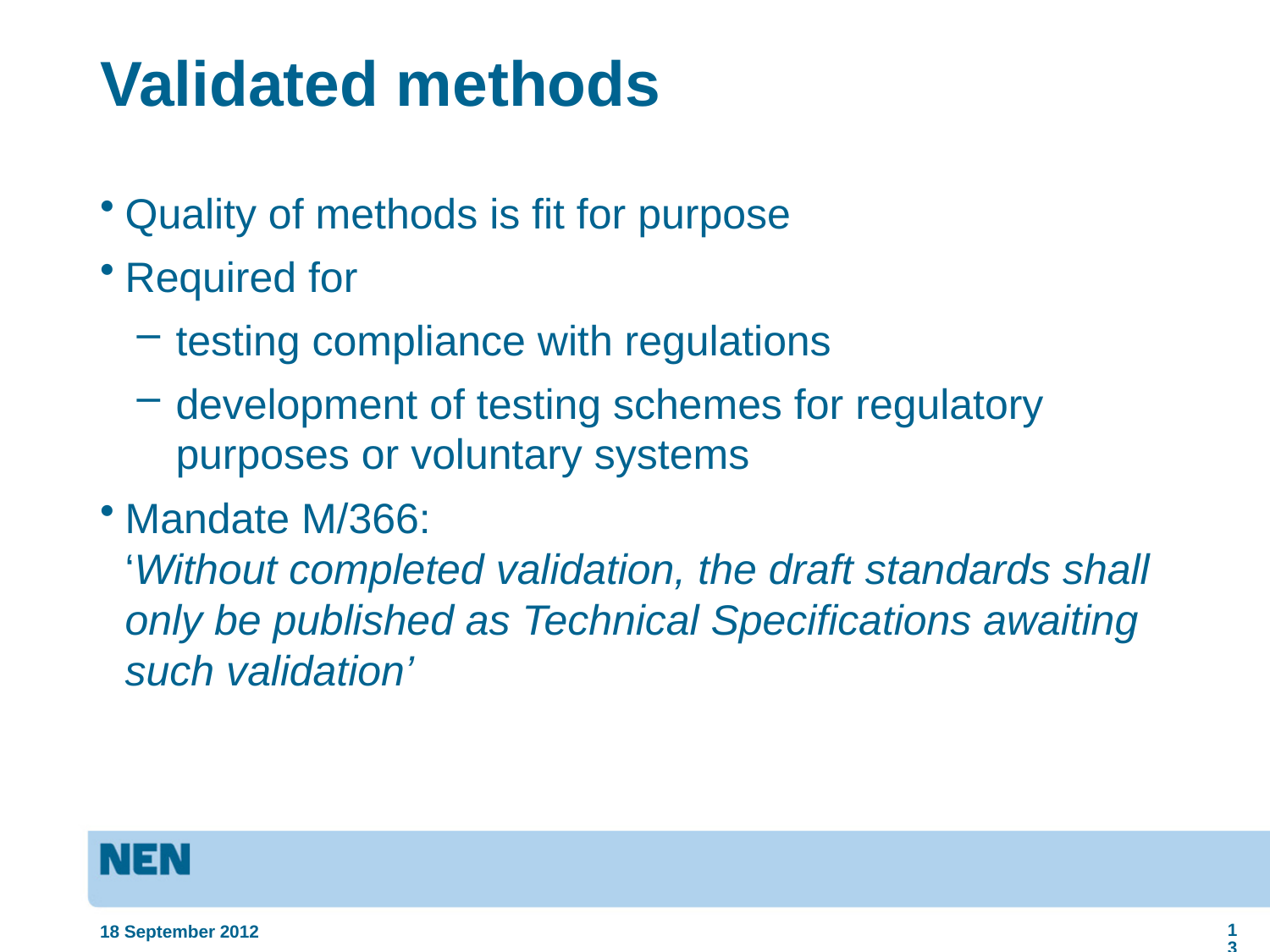

# Validated methods
Quality of methods is fit for purpose
Required for
testing compliance with regulations
development of testing schemes for regulatory purposes or voluntary systems
Mandate M/366:
‘Without completed validation, the draft standards shall only be published as Technical Specifications awaiting such validation’
13

18 September 2012